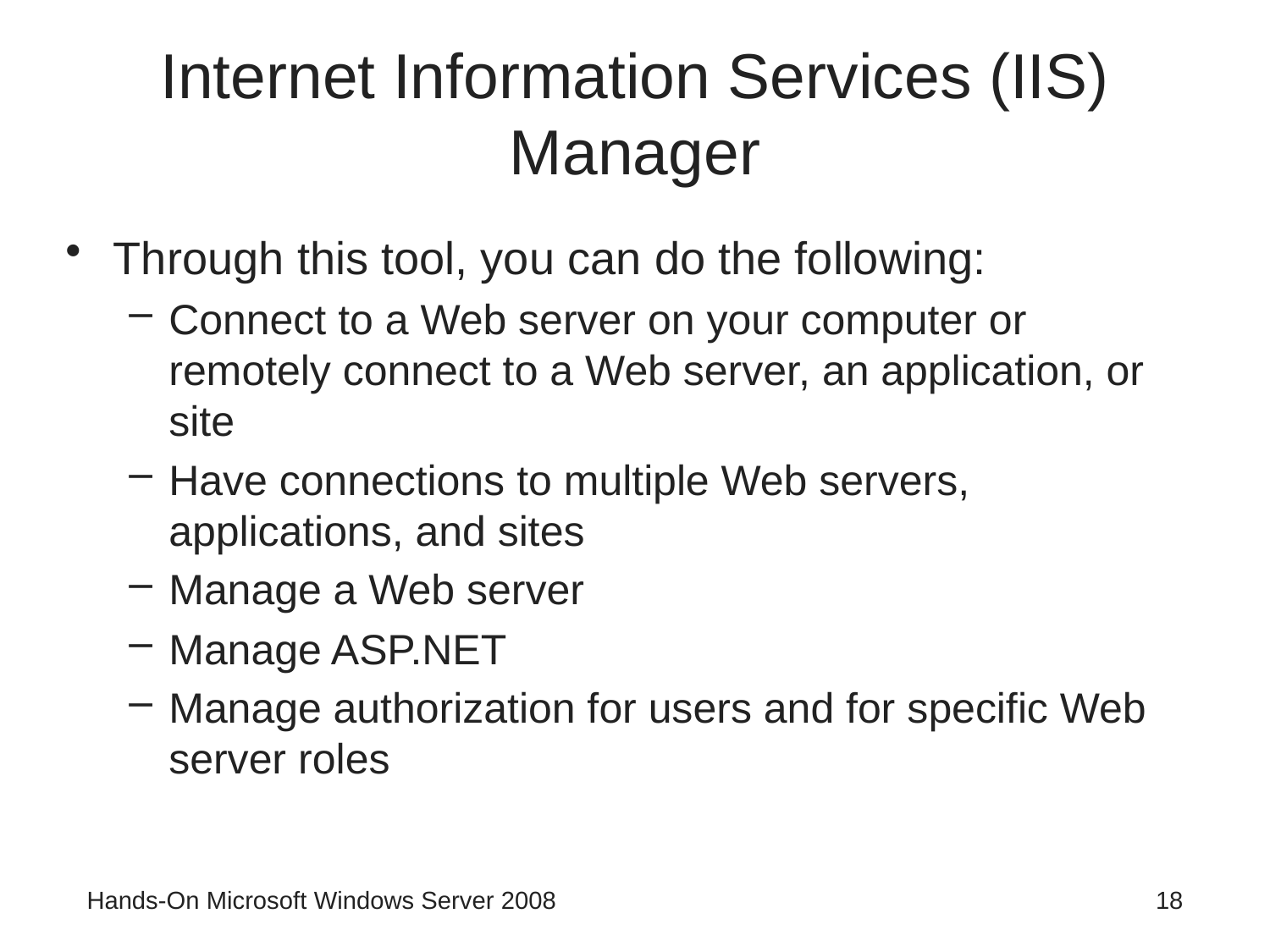

# Internet Information Services (IIS) Manager
Through this tool, you can do the following:
Connect to a Web server on your computer or remotely connect to a Web server, an application, or site
Have connections to multiple Web servers, applications, and sites
Manage a Web server
Manage ASP.NET
Manage authorization for users and for specific Web server roles
Hands-On Microsoft Windows Server 2008
18